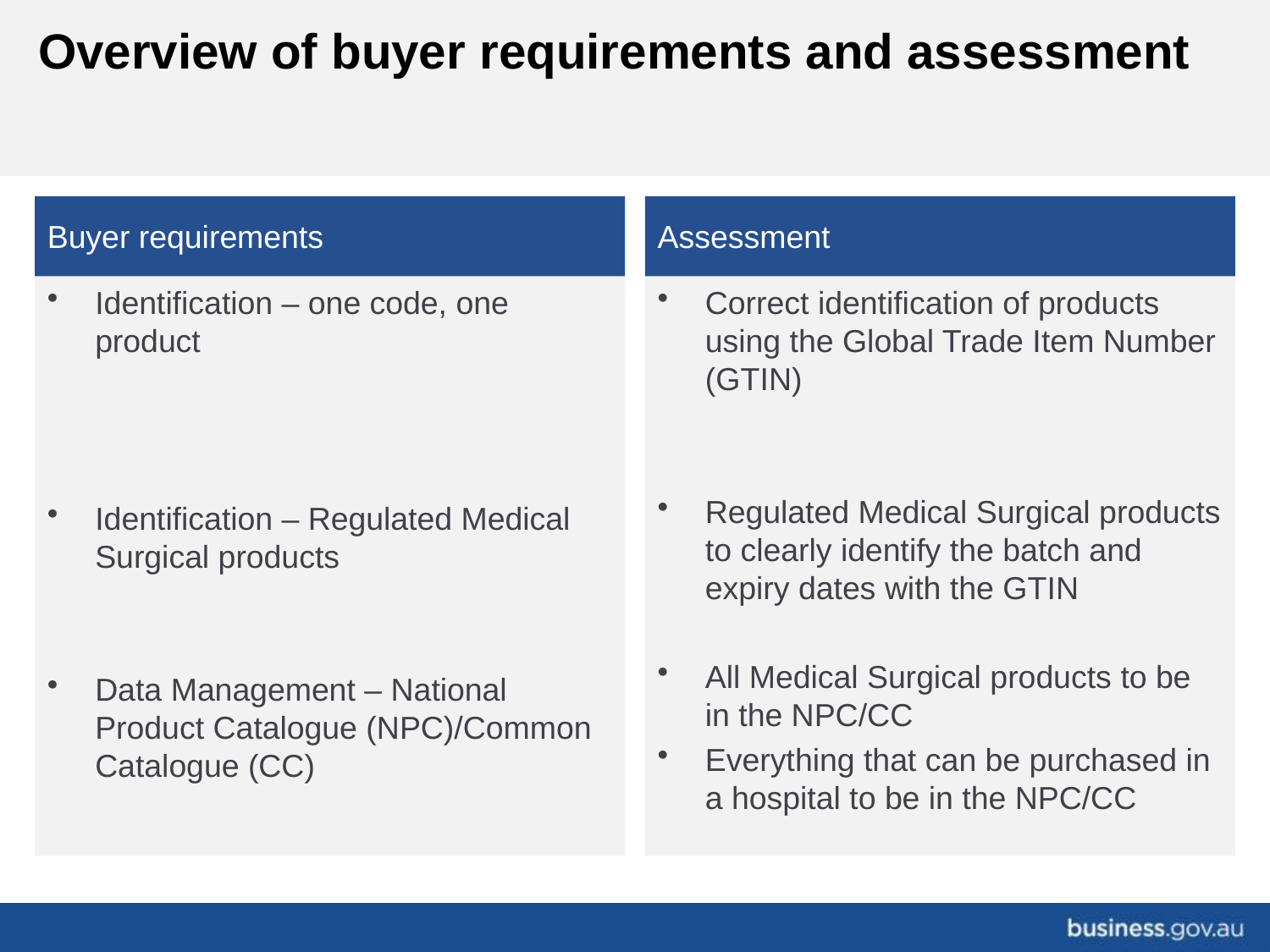

# Overview of buyer requirements and assessment
Buyer requirements
Assessment
Identification – one code, one product

Identification – Regulated Medical Surgical products

Data Management – National Product Catalogue (NPC)/Common Catalogue (CC)

Correct identification of products using the Global Trade Item Number (GTIN)

Regulated Medical Surgical products to clearly identify the batch and expiry dates with the GTIN

All Medical Surgical products to be in the NPC/CC
Everything that can be purchased in a hospital to be in the NPC/CC